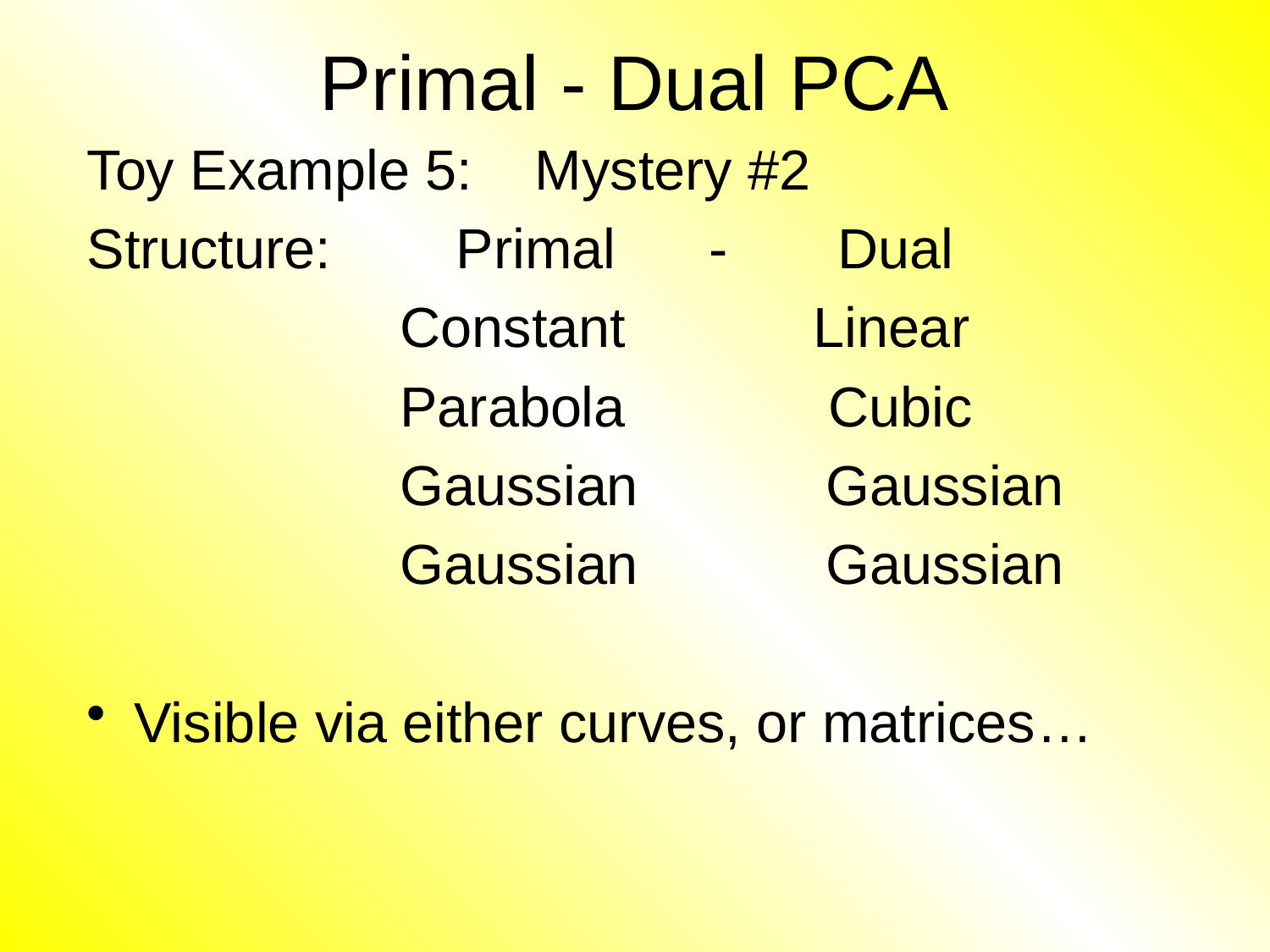

Primal - Dual PCA
Toy Example 5:    Mystery #2
Structure:        Primal      -       Dual
                    Constant            Linear
                    Parabola             Cubic
                    Gaussian            Gaussian
                    Gaussian            Gaussian

Visible via either curves, or matrices…